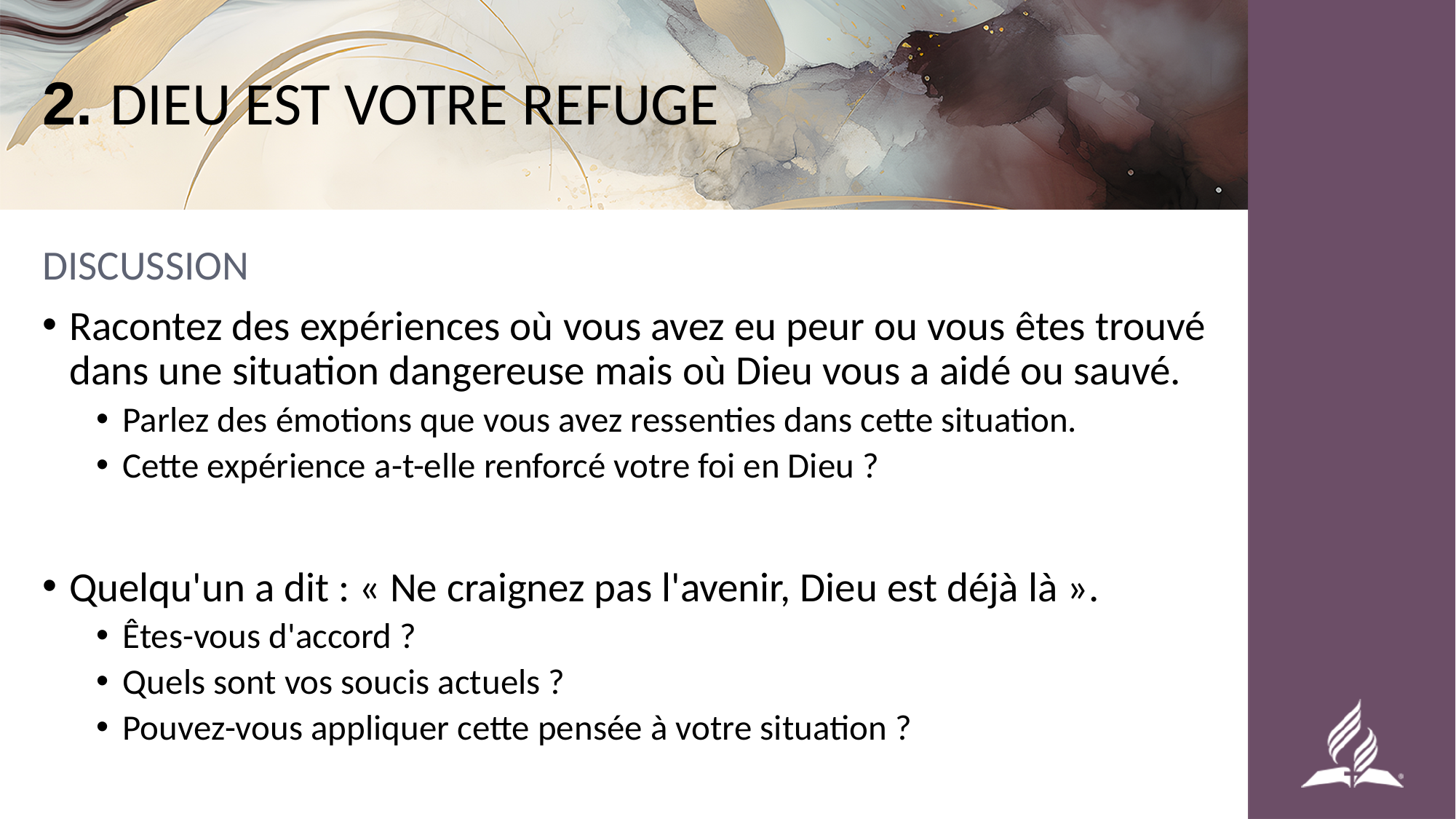

# 2. DIEU EST VOTRE REFUGE
DISCUSSION
Racontez des expériences où vous avez eu peur ou vous êtes trouvé dans une situation dangereuse mais où Dieu vous a aidé ou sauvé.
Parlez des émotions que vous avez ressenties dans cette situation.
Cette expérience a-t-elle renforcé votre foi en Dieu ?

Quelqu'un a dit : « Ne craignez pas l'avenir, Dieu est déjà là ».
Êtes-vous d'accord ?
Quels sont vos soucis actuels ?
Pouvez-vous appliquer cette pensée à votre situation ?